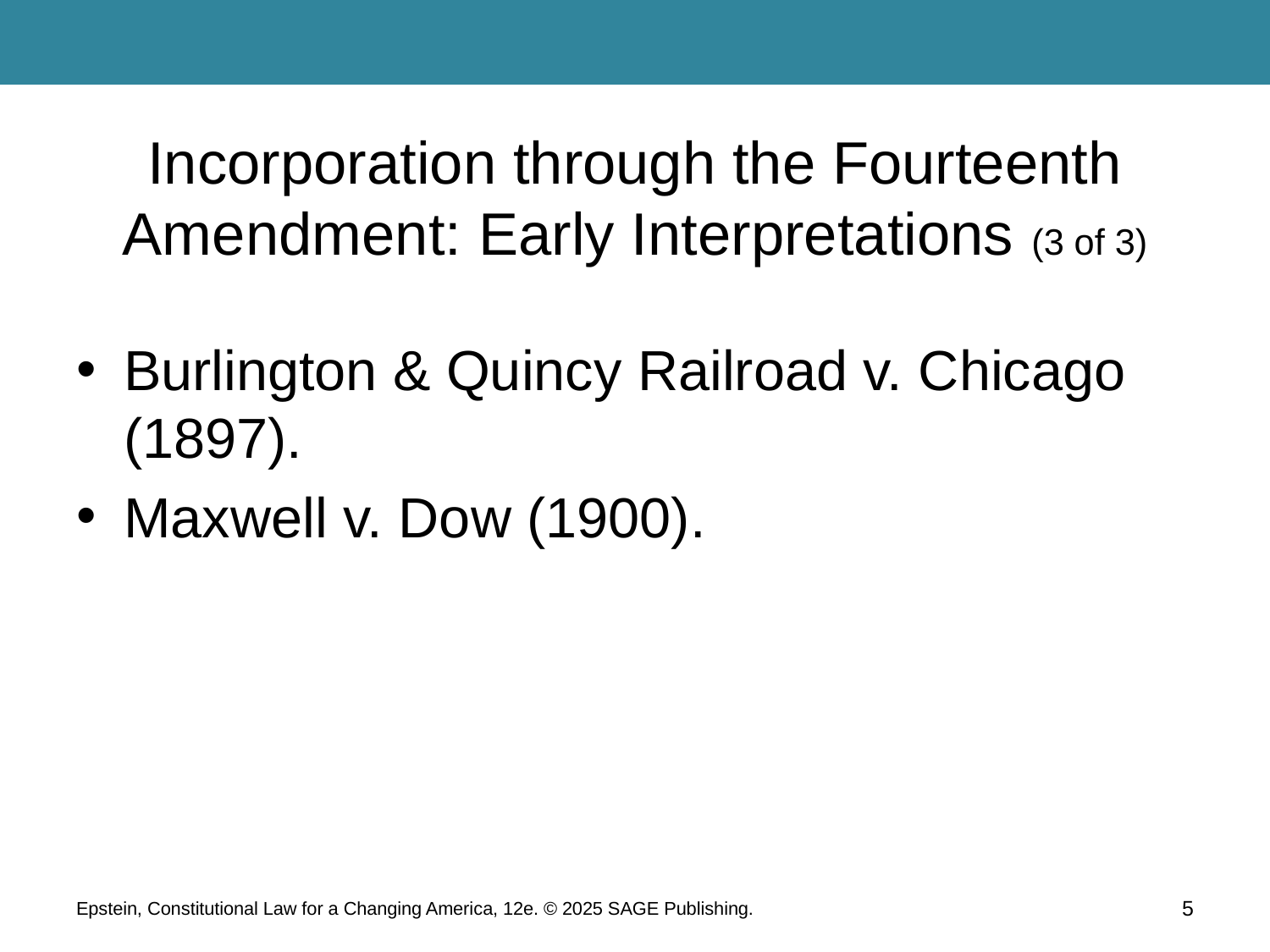

# Incorporation through the Fourteenth Amendment: Early Interpretations (3 of 3)
Burlington & Quincy Railroad v. Chicago (1897).
Maxwell v. Dow (1900).
Epstein, Constitutional Law for a Changing America, 12e. © 2025 SAGE Publishing.
5